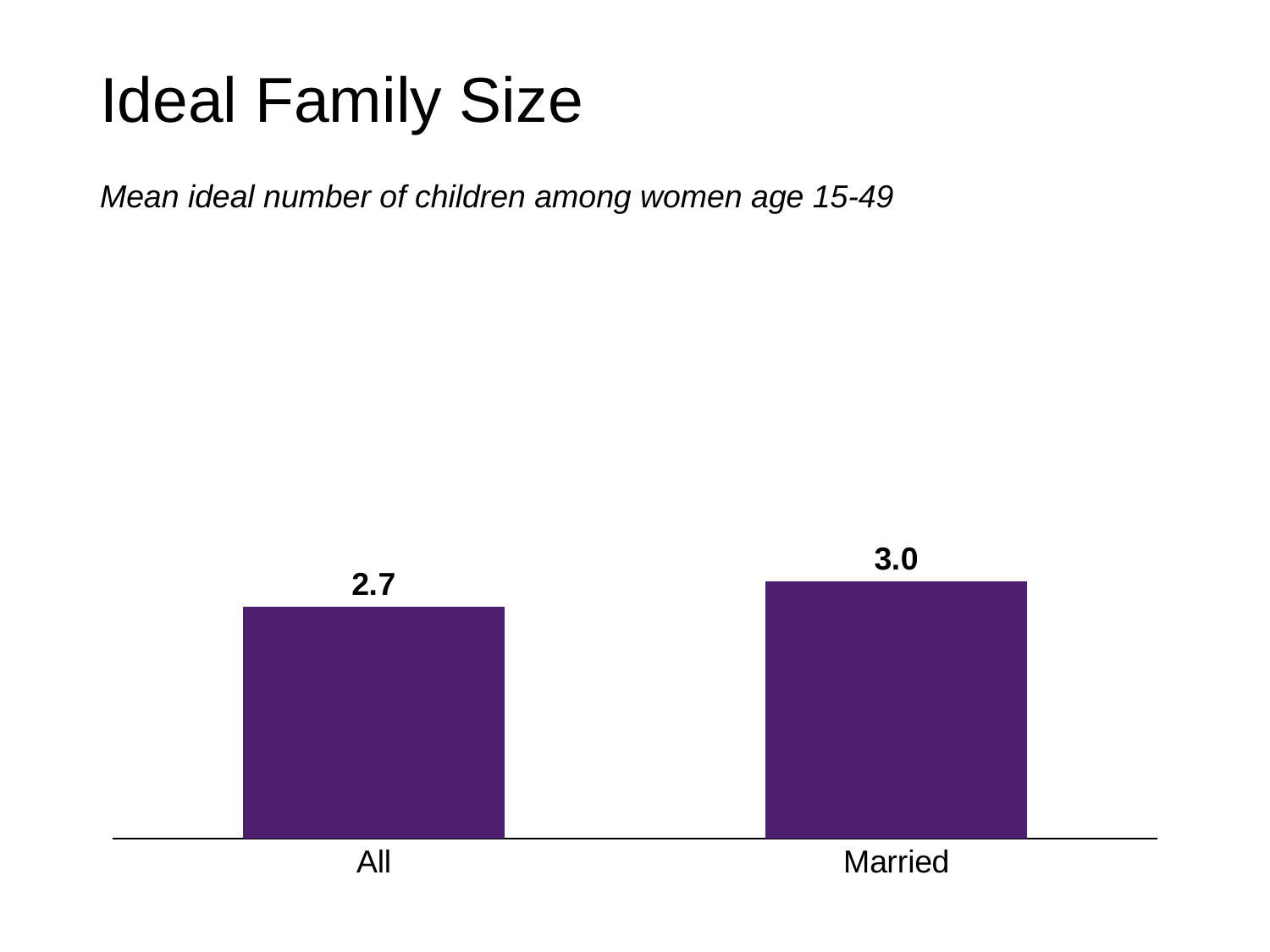

# Ideal Family Size
Mean ideal number of children among women age 15-49

### Chart

| Category | Women |
|---|---|
| All | 2.7 |
| Married | 3.0 |